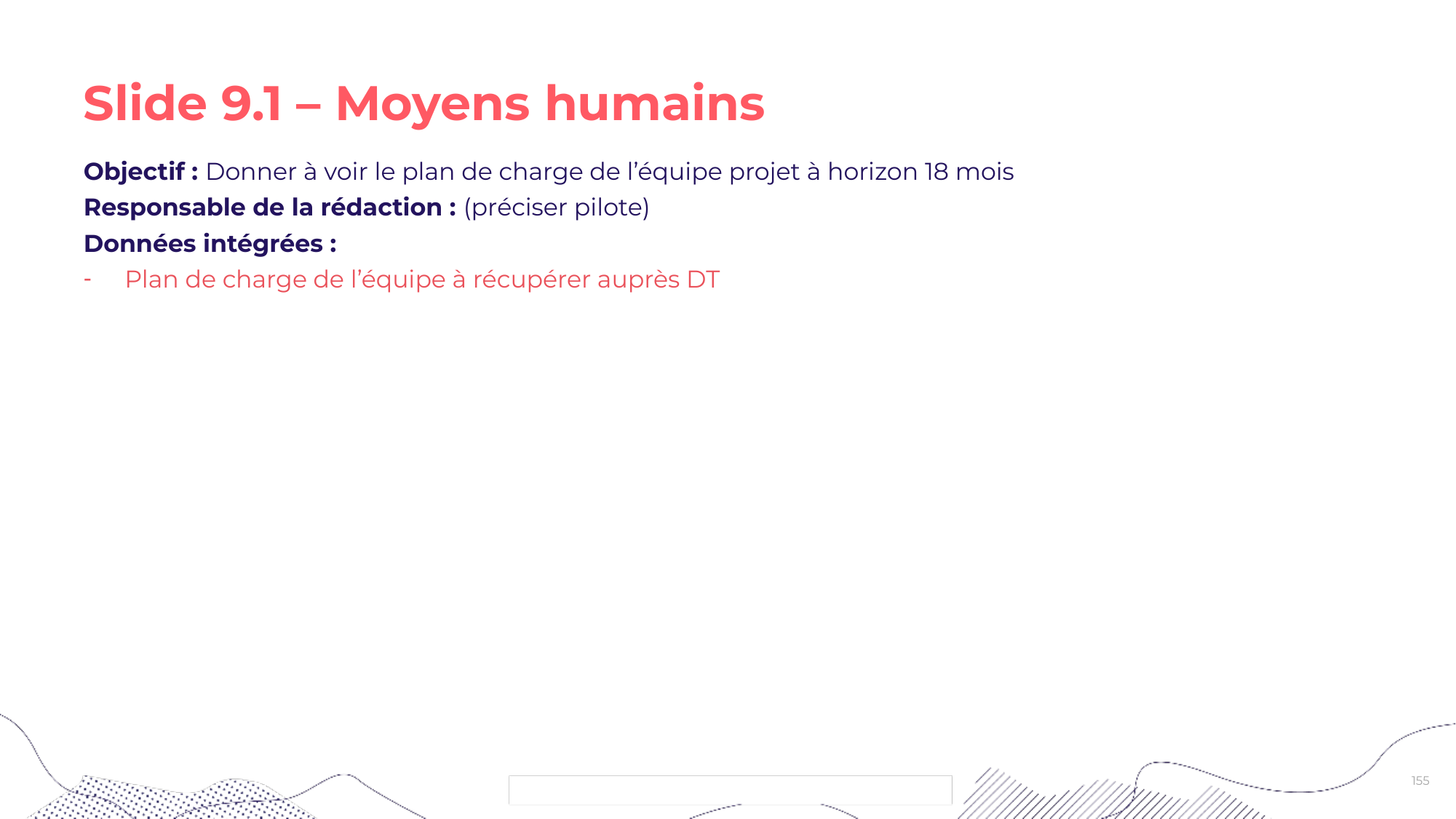

# Slide 9.1 – Moyens humains
Objectif : Donner à voir le plan de charge de l’équipe projet à horizon 18 mois
Responsable de la rédaction : (préciser pilote)
Données intégrées :
Plan de charge de l’équipe à récupérer auprès DT

155